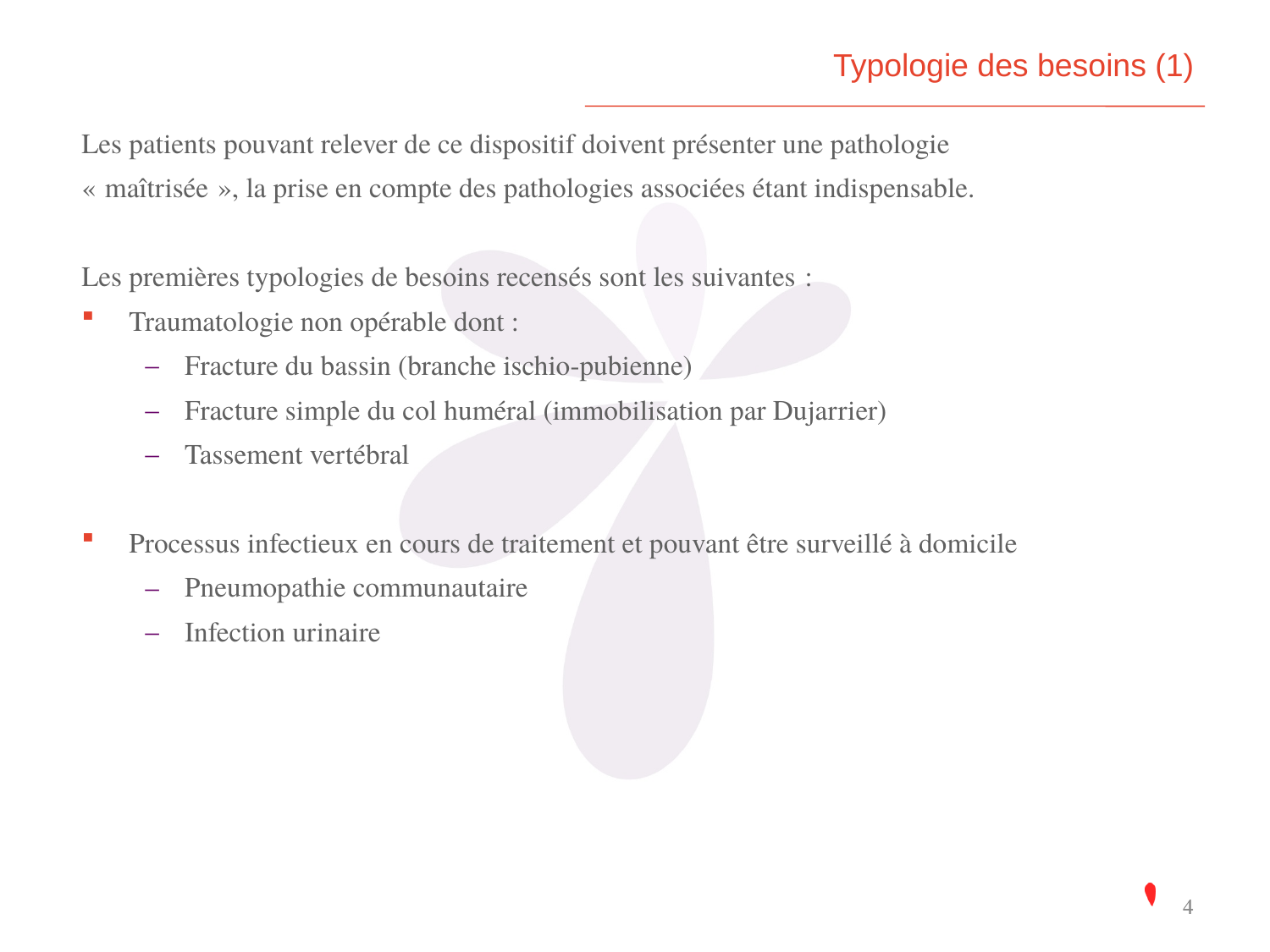

# Typologie des besoins (1)
Les patients pouvant relever de ce dispositif doivent présenter une pathologie
« maîtrisée », la prise en compte des pathologies associées étant indispensable.

Les premières typologies de besoins recensés sont les suivantes :
Traumatologie non opérable dont :
Fracture du bassin (branche ischio-pubienne)
Fracture simple du col huméral (immobilisation par Dujarrier)
Tassement vertébral

Processus infectieux en cours de traitement et pouvant être surveillé à domicile
Pneumopathie communautaire
Infection urinaire